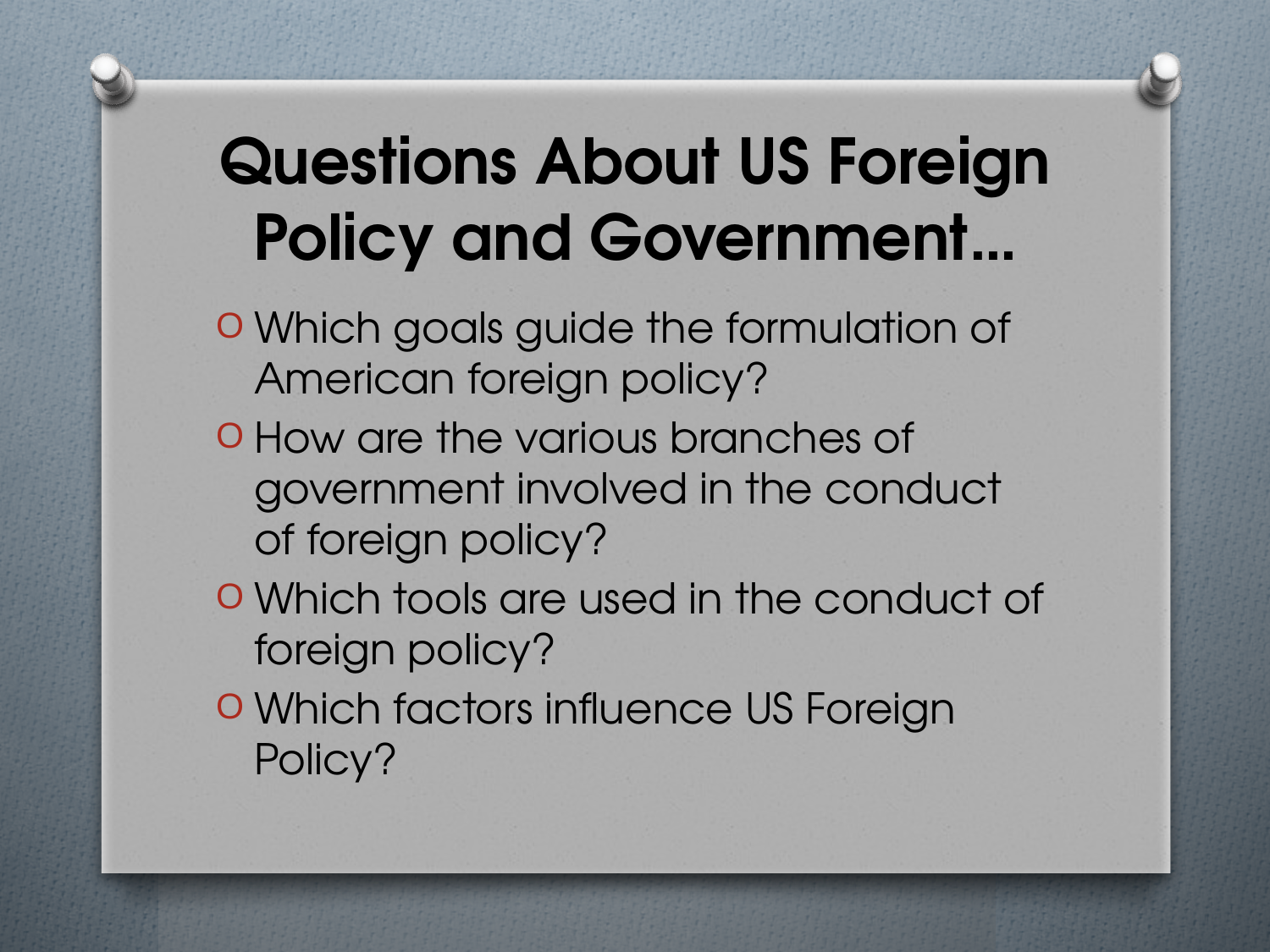

# Questions About US Foreign Policy and Government…
Which goals guide the formulation of American foreign policy?
How are the various branches of government involved in the conduct of foreign policy?
Which tools are used in the conduct of foreign policy?
Which factors influence US Foreign Policy?